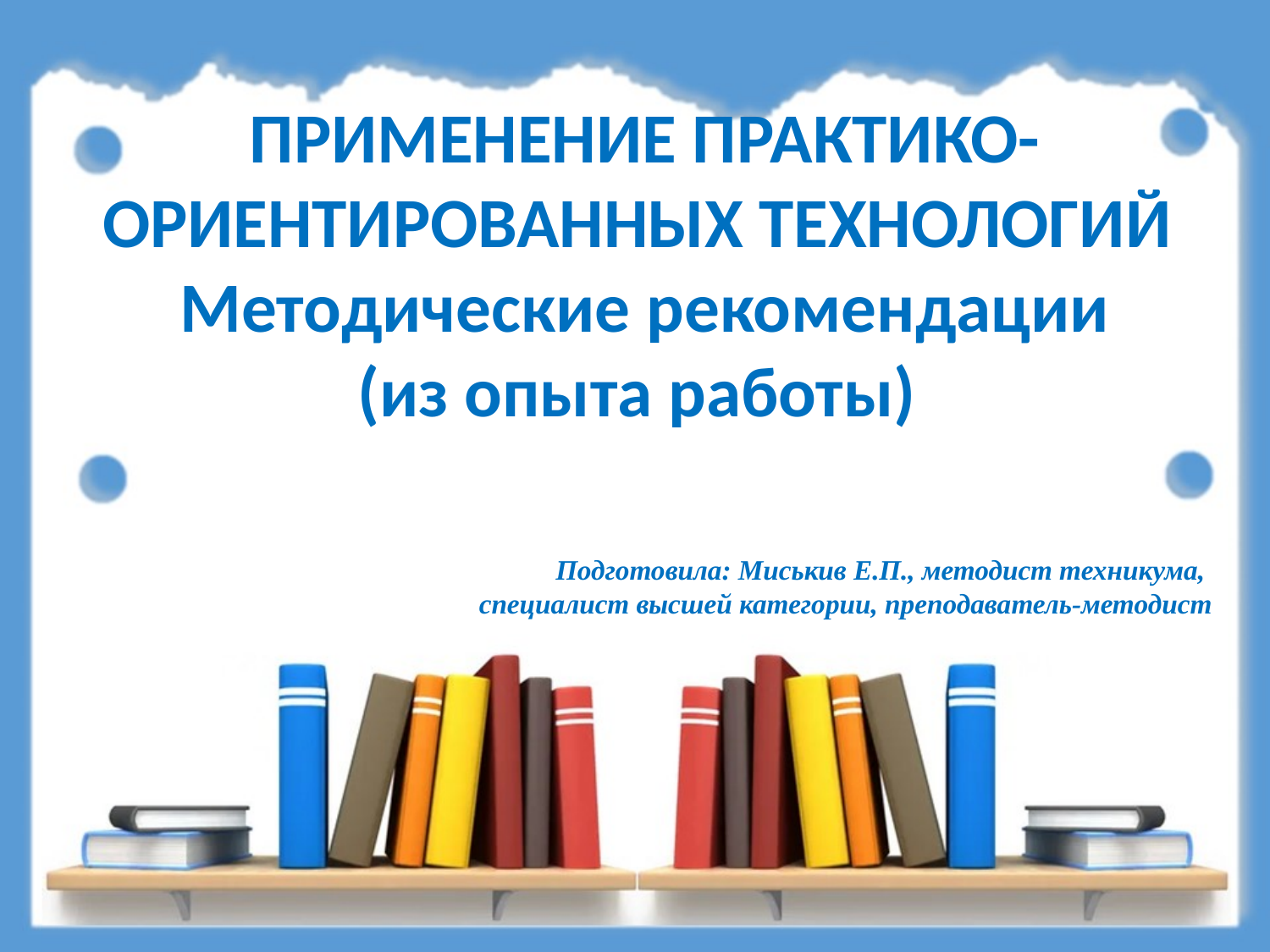

ПРИМЕНЕНИЕ ПРАКТИКО-ОРИЕНТИРОВАННЫХ ТЕХНОЛОГИЙ
Методические рекомендации
(из опыта работы)
Подготовила: Миськив Е.П., методист техникума,
специалист высшей категории, преподаватель-методист